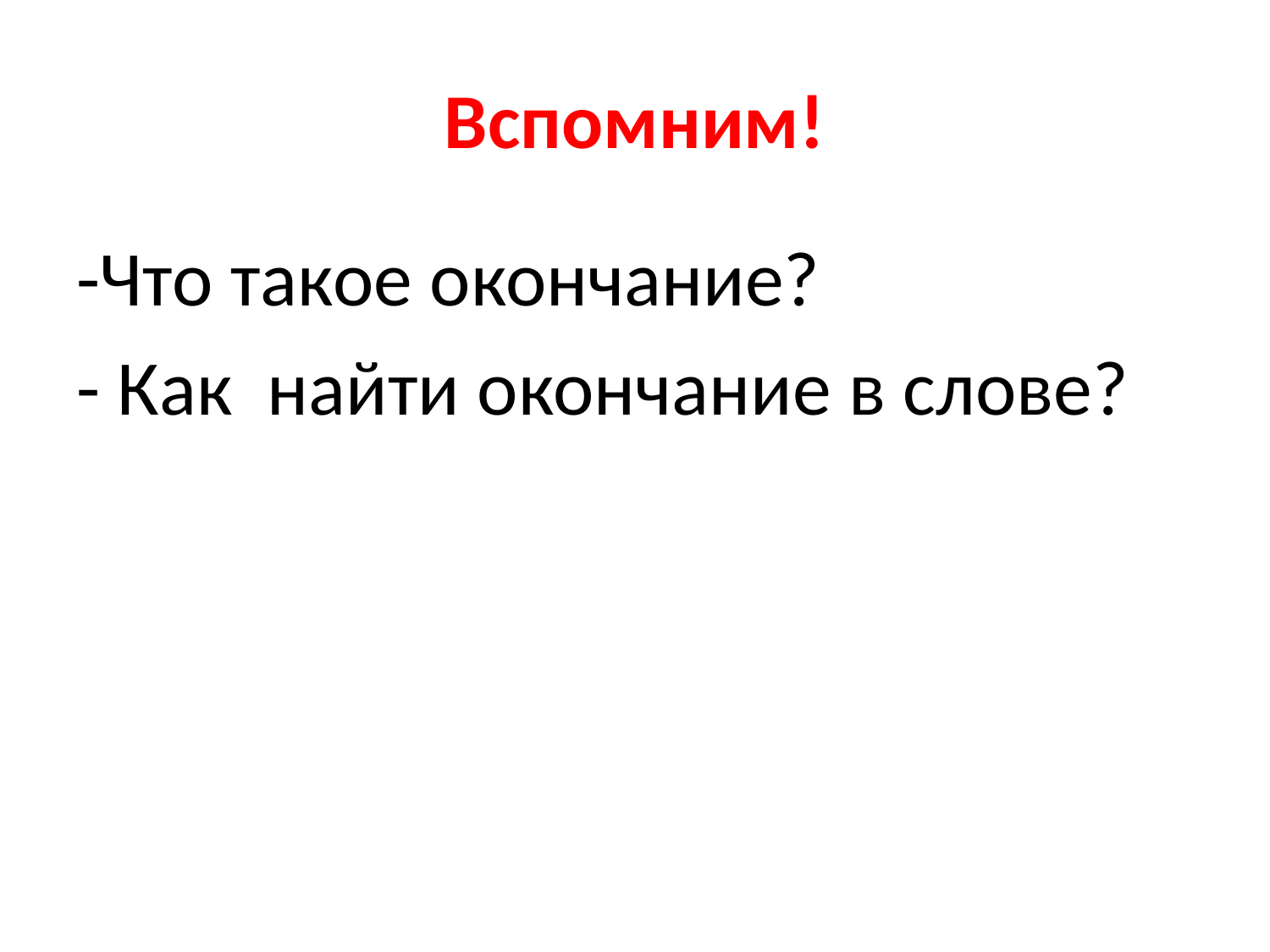

# Вспомним!
-Что такое окончание?
- Как  найти окончание в слове?